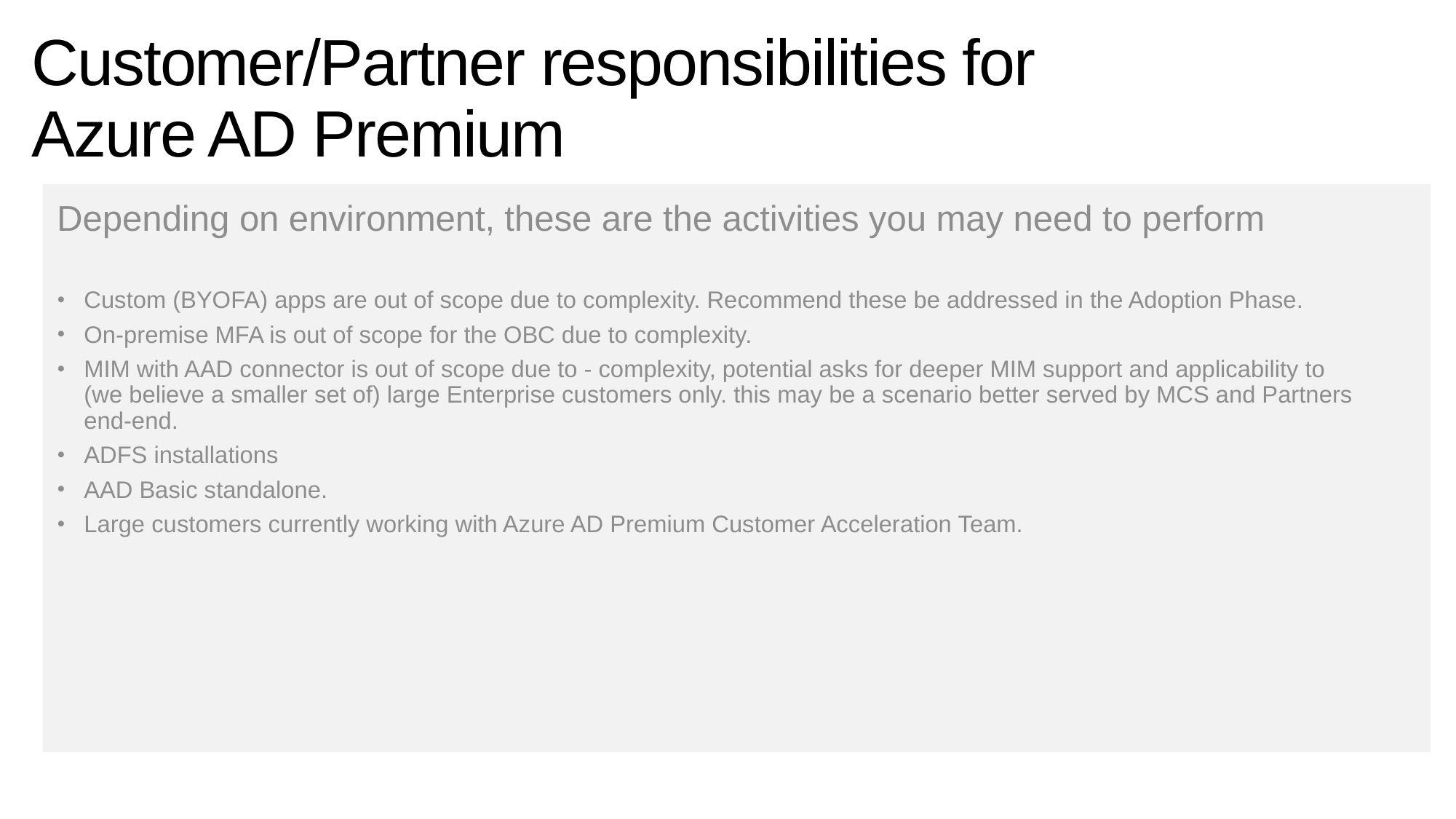

# Customer/Partner responsibilities for Azure AD Premium

Depending on environment, these are the activities you may need to perform
Custom (BYOFA) apps are out of scope due to complexity. Recommend these be addressed in the Adoption Phase.
On-premise MFA is out of scope for the OBC due to complexity.
MIM with AAD connector is out of scope due to - complexity, potential asks for deeper MIM support and applicability to (we believe a smaller set of) large Enterprise customers only. this may be a scenario better served by MCS and Partners end-end.
ADFS installations
AAD Basic standalone.
Large customers currently working with Azure AD Premium Customer Acceleration Team.